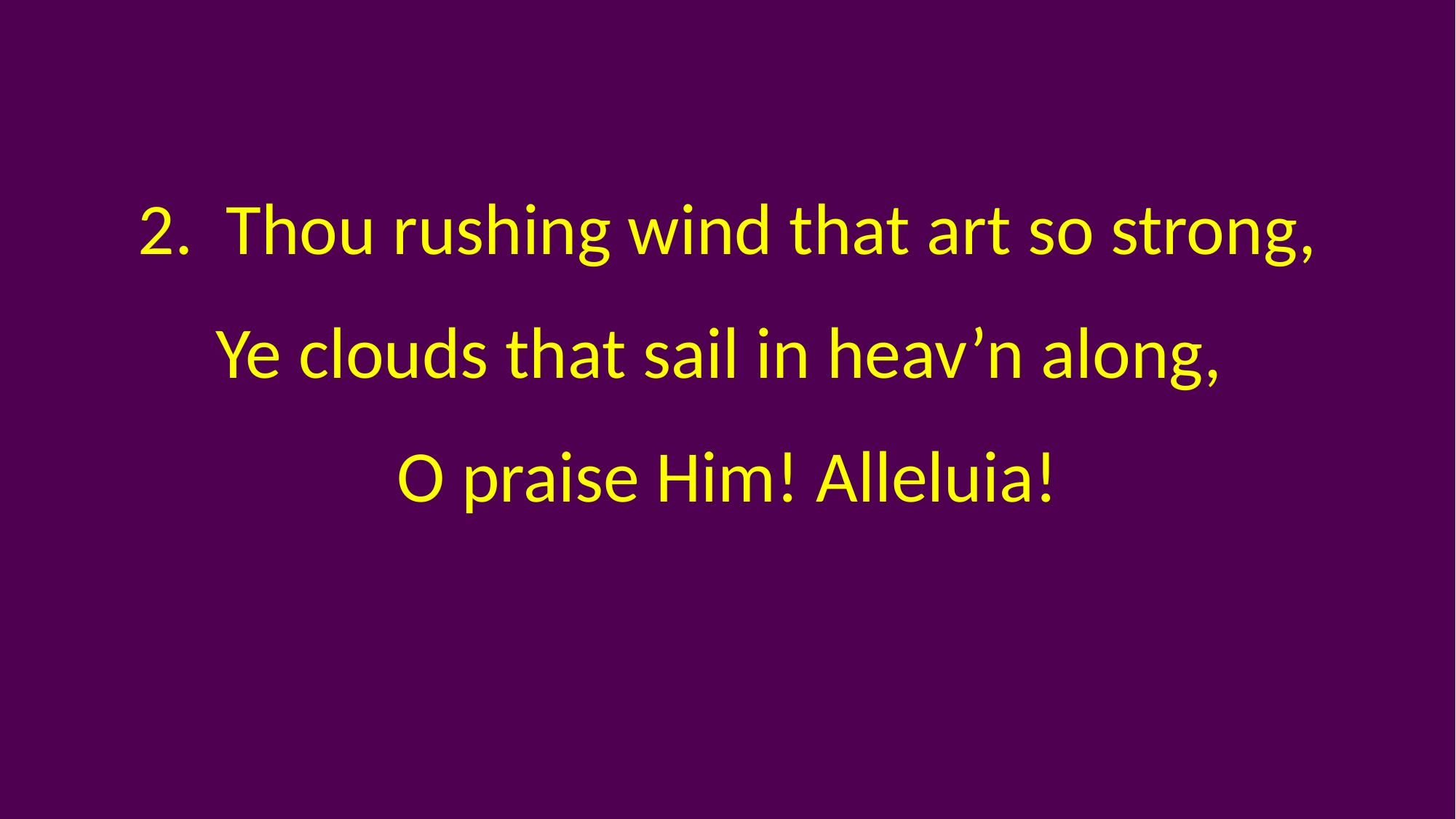

2.  Thou rushing wind that art so strong,
Ye clouds that sail in heav’n along,
O praise Him! Alleluia!